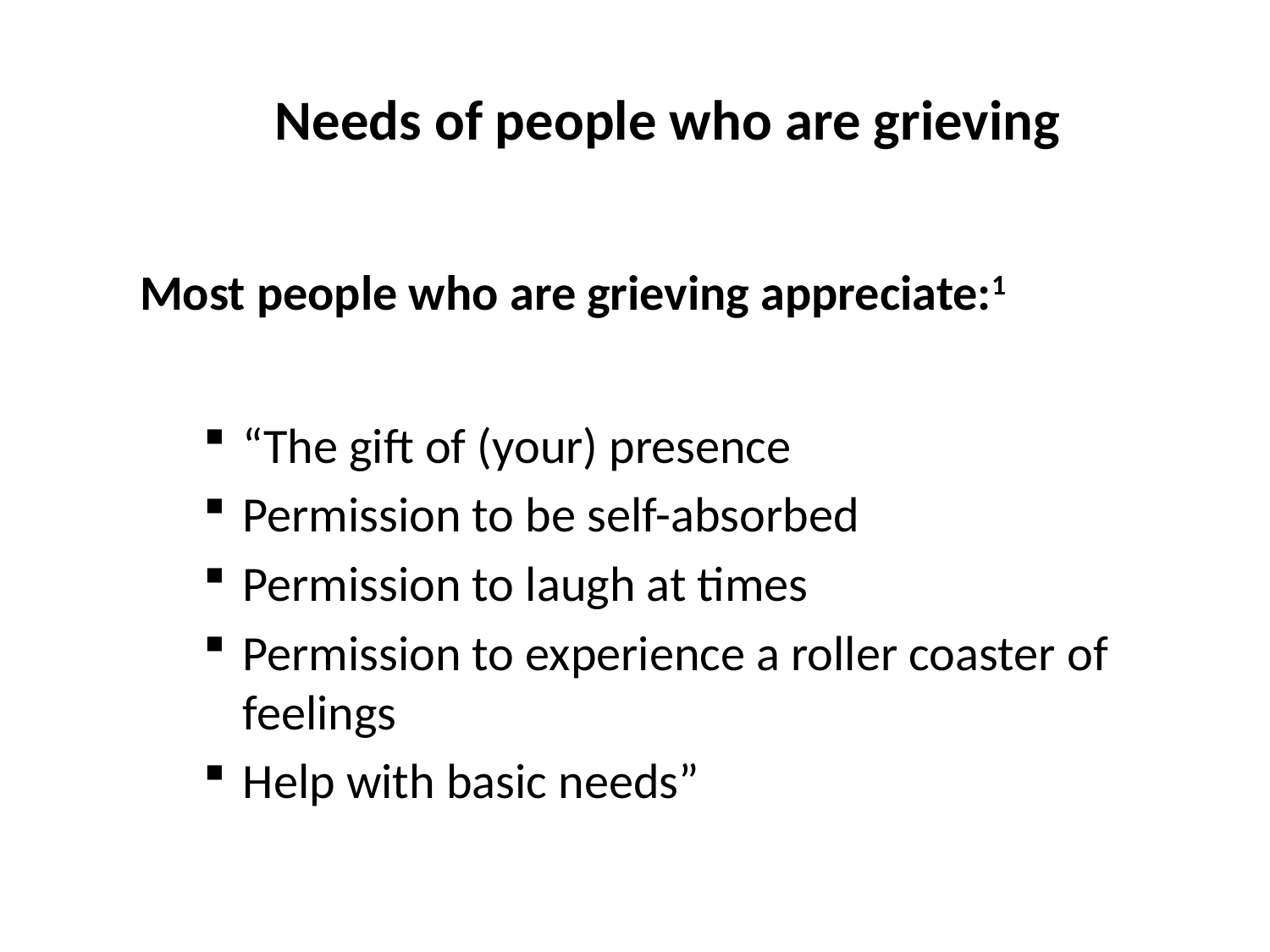

Needs of people who are grieving
Most people who are grieving appreciate:1

“The gift of (your) presence
Permission to be self-absorbed
Permission to laugh at times
Permission to experience a roller coaster of feelings
Help with basic needs”